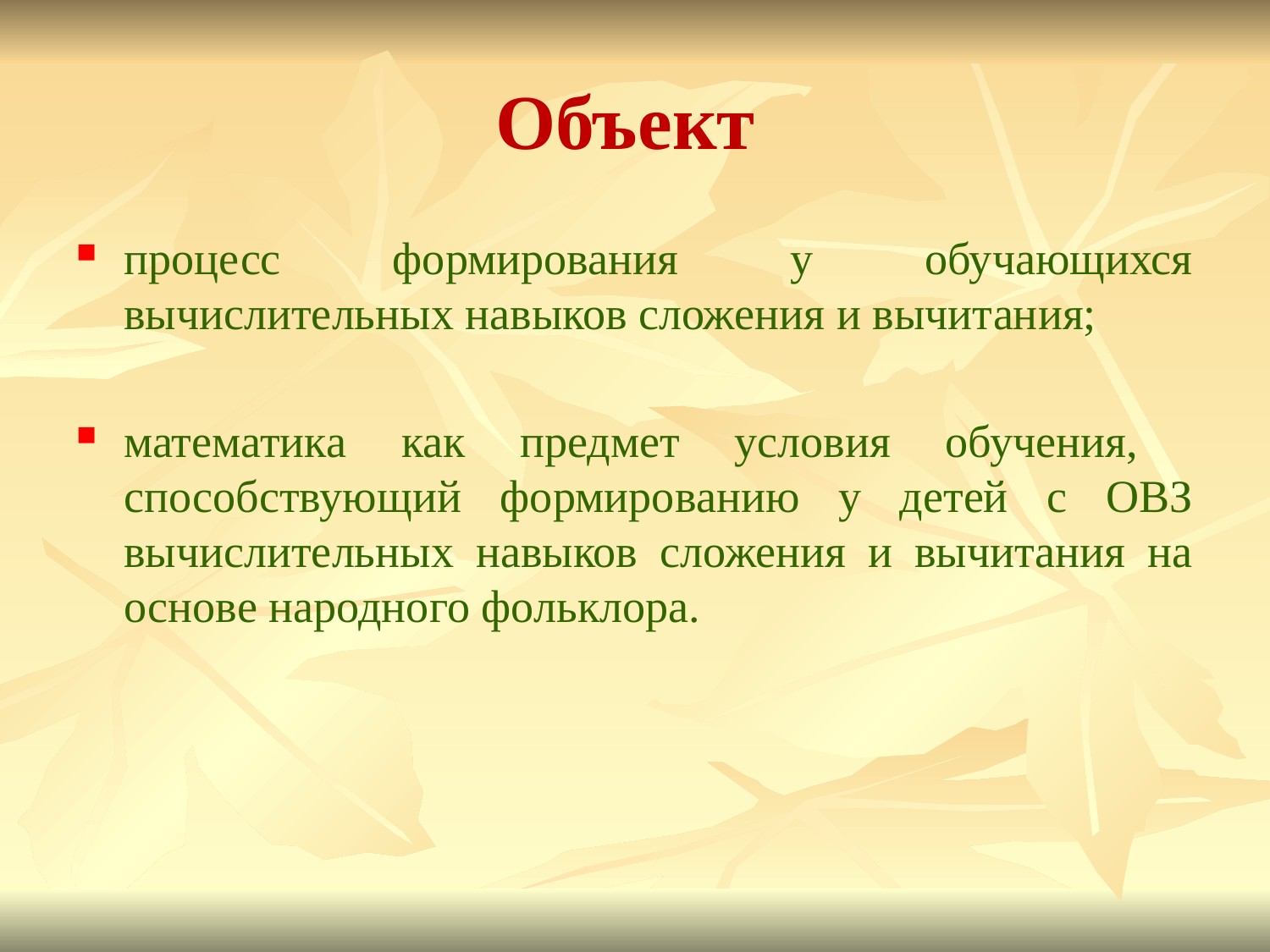

# Объект
процесс формирования у обучающихся вычислительных навыков сложения и вычитания;

математика как предмет условия обучения,  способствующий формированию у детей с ОВЗ вычислительных навыков сложения и вычитания на основе народного фольклора.